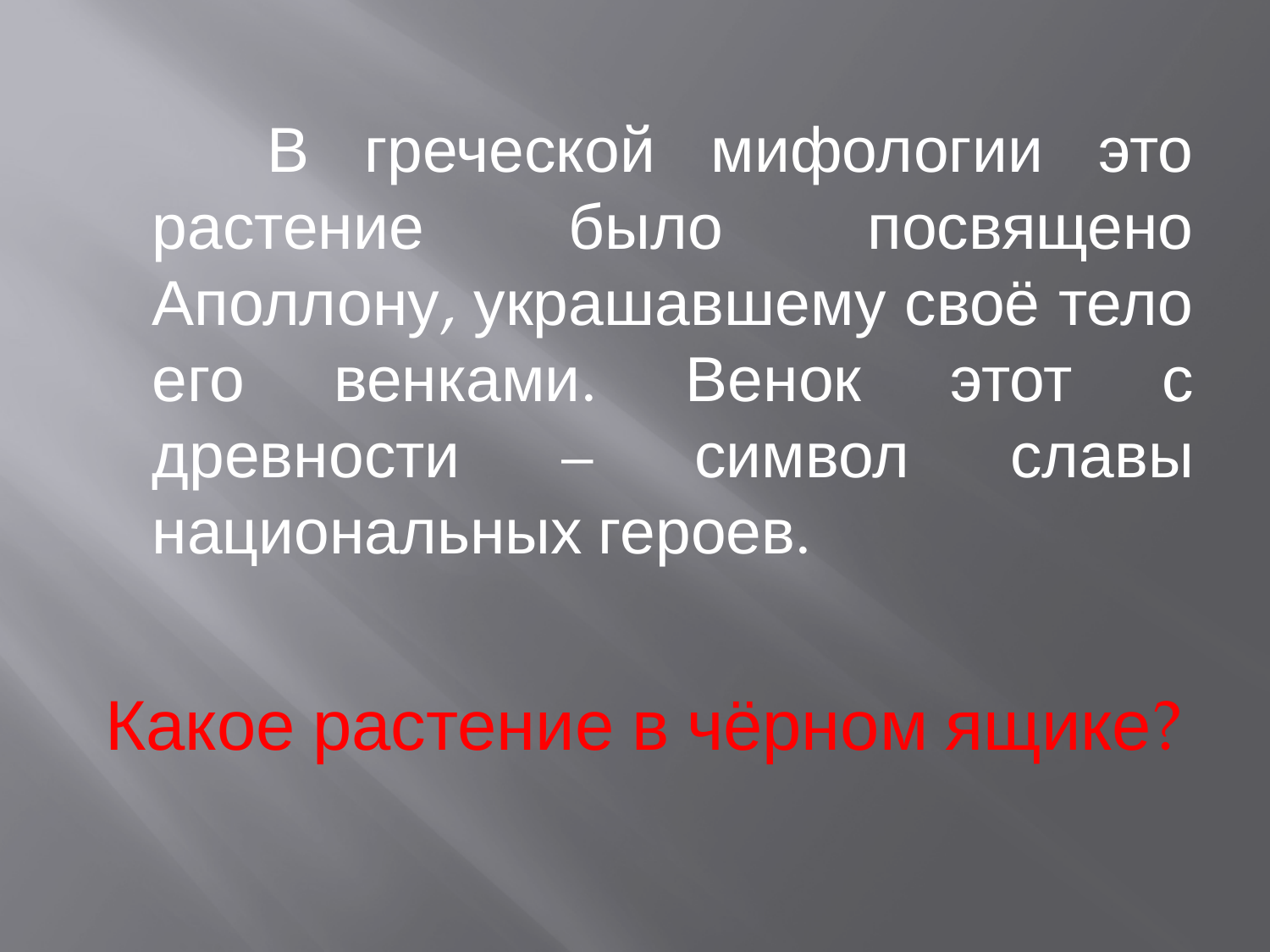

В греческой мифологии это растение было посвящено Аполлону, украшавшему своё тело его венками. Венок этот с древности – символ славы национальных героев.

Какое растение в чёрном ящике?